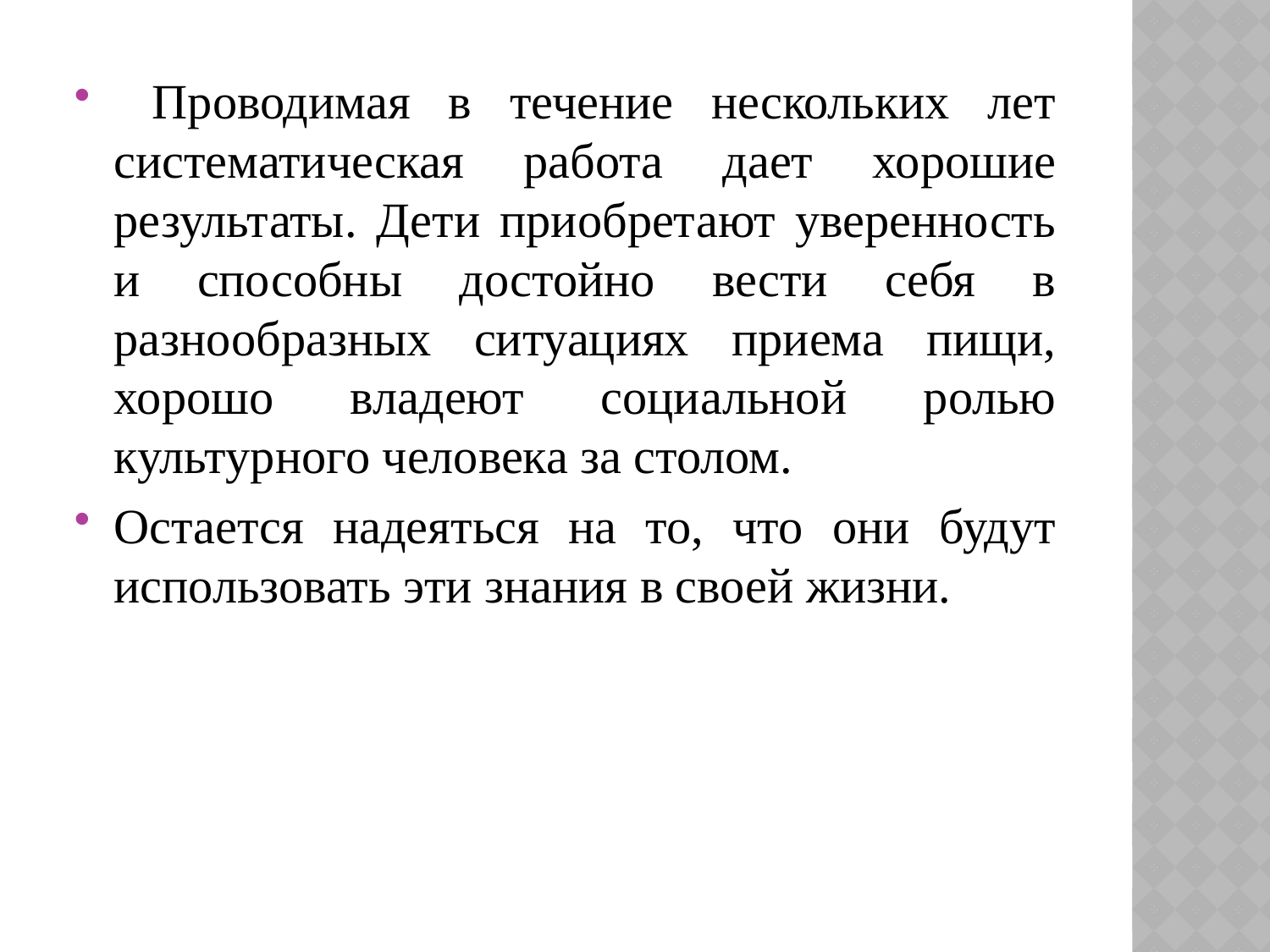

Проводимая в течение нескольких лет систематическая работа дает хорошие результаты. Дети приобретают уверенность и способны достойно вести себя в разнообразных ситуациях приема пищи, хорошо владеют социальной ролью культурного человека за столом.
Остается надеяться на то, что они будут использовать эти знания в своей жизни.